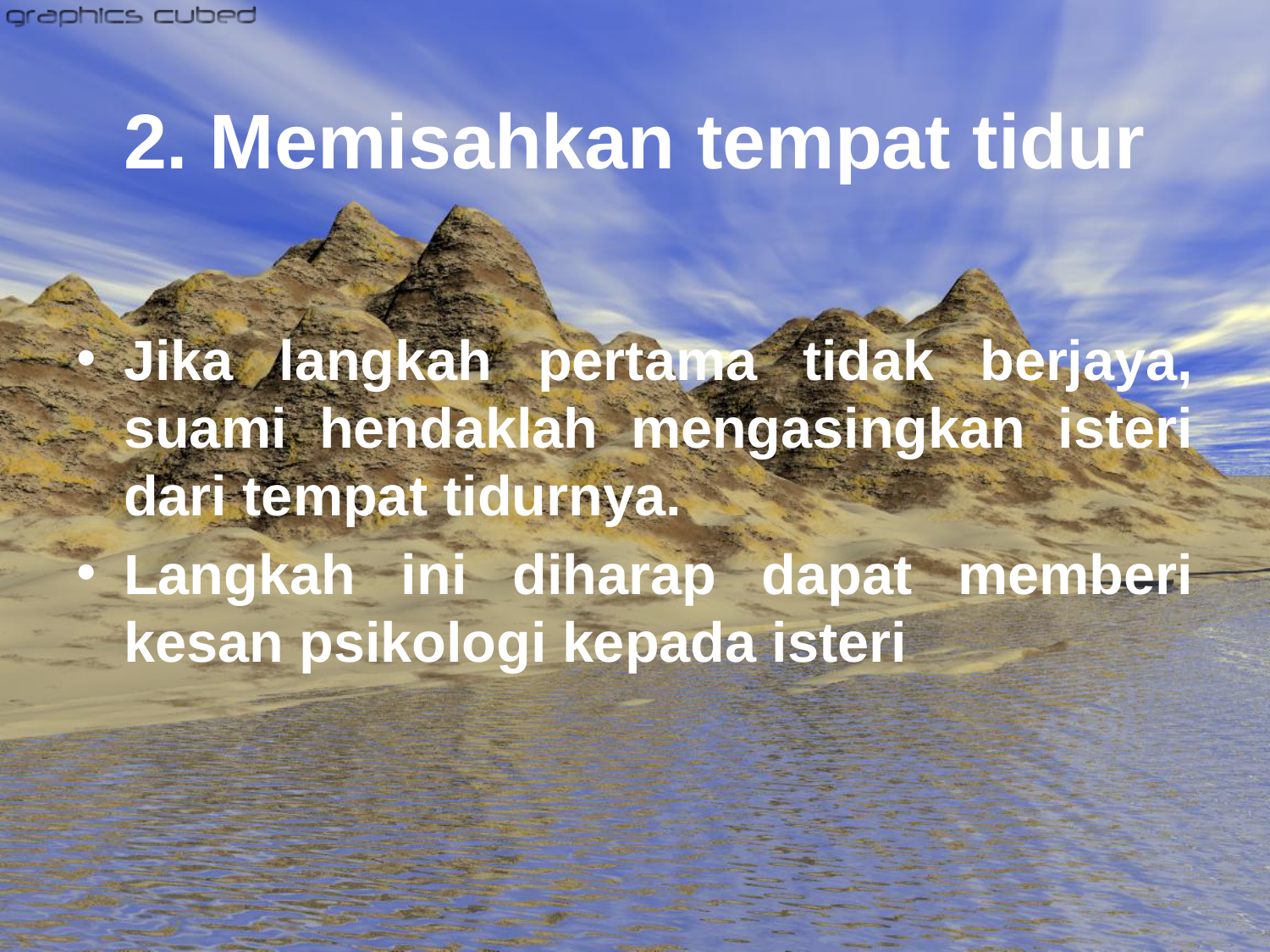

# 2. Memisahkan tempat tidur
Jika langkah pertama tidak berjaya, suami hendaklah mengasingkan isteri dari tempat tidurnya.
Langkah ini diharap dapat memberi kesan psikologi kepada isteri